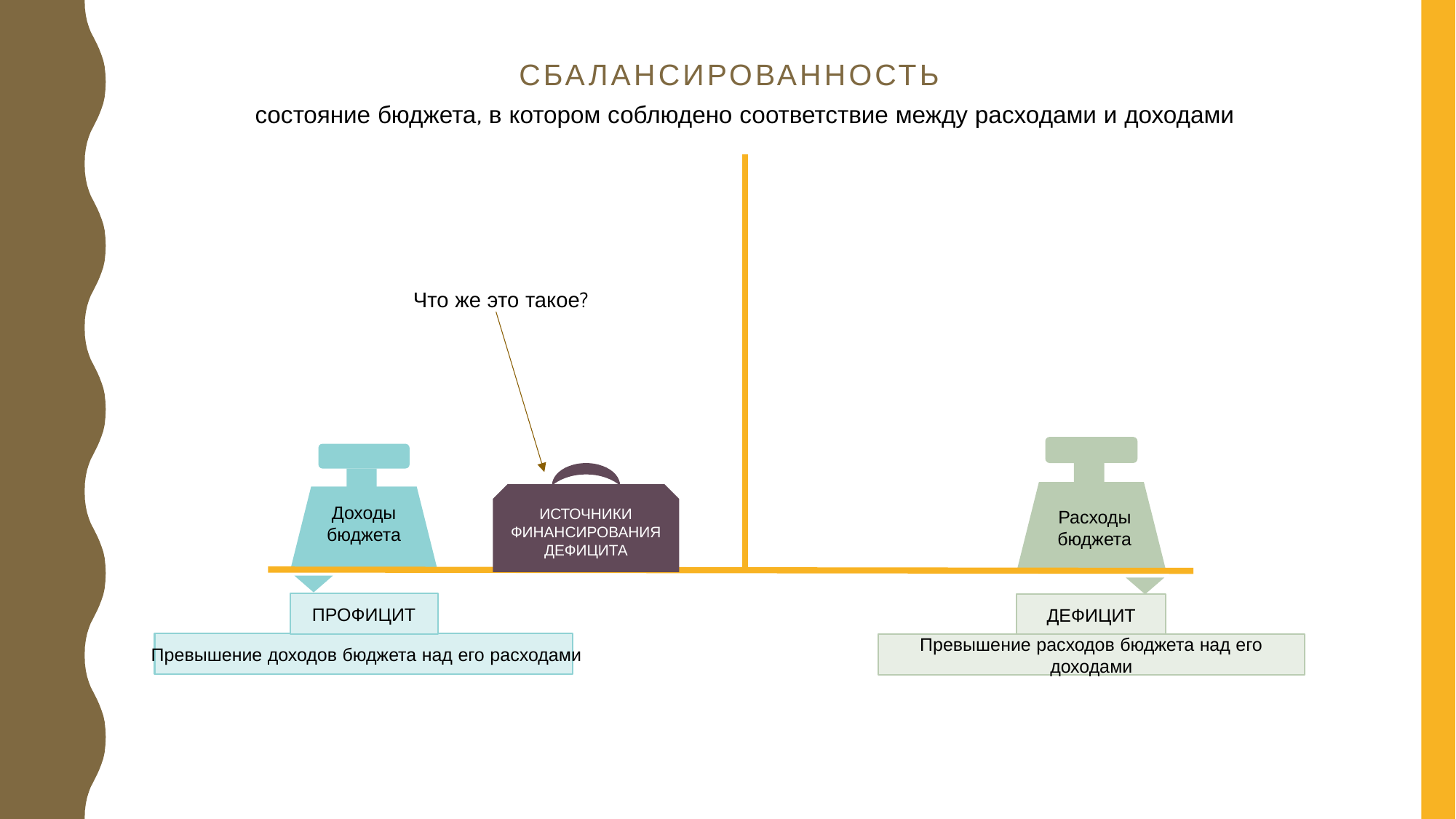

# СБАЛАНСИРОВАННОСТЬ
состояние бюджета, в котором соблюдено соответствие между расходами и доходами

Доходы
бюджета
Расходы
бюджета

ПРОФИЦИТ
ДЕФИЦИТ

Превышение расходов бюджета над его доходами
Превышение доходов бюджета над его расходами
Что же это такое?

ИСТОЧНИКИ ФИНАНСИРОВАНИЯ ДЕФИЦИТА